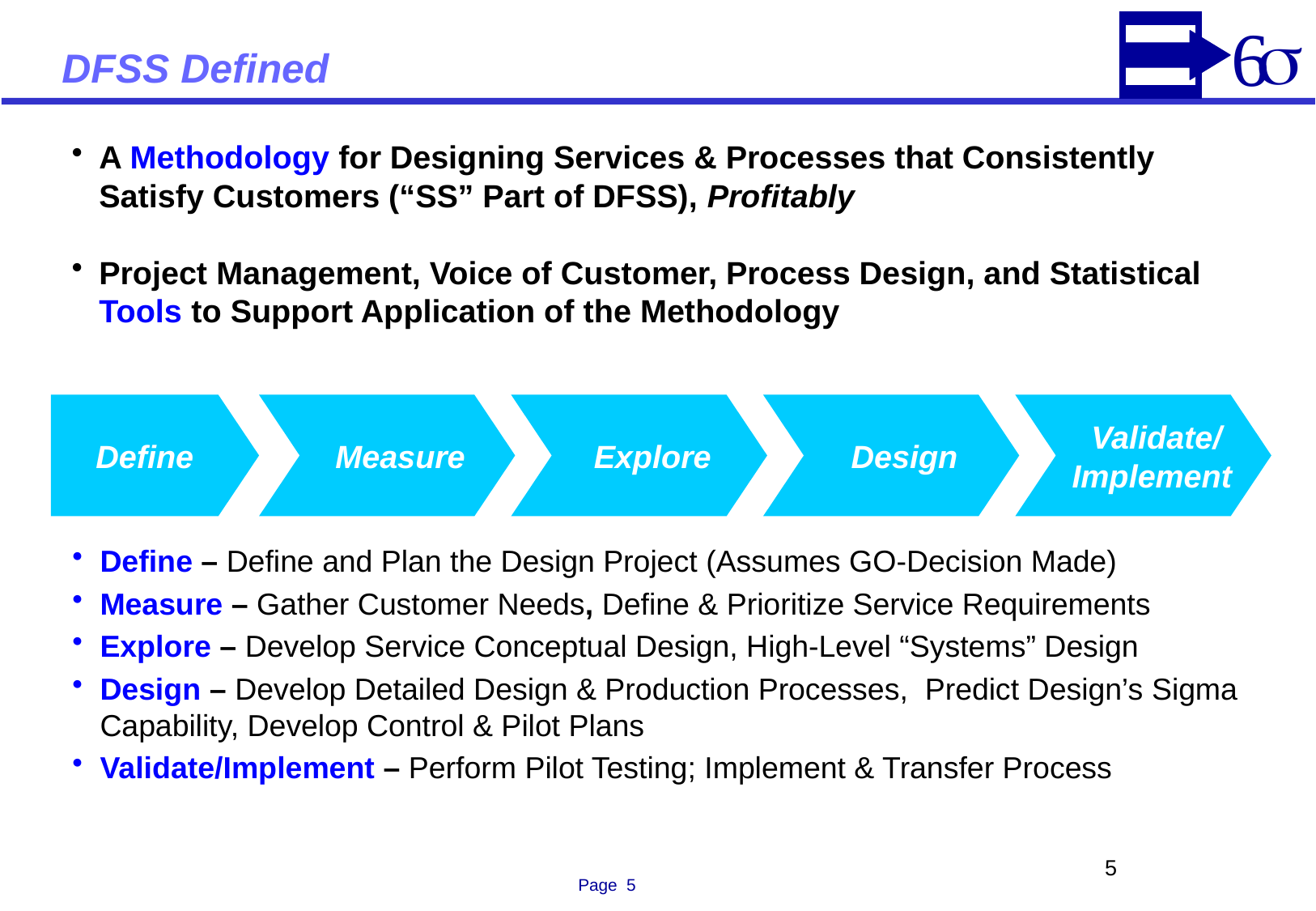

# DFSS Defined
A Methodology for Designing Services & Processes that Consistently Satisfy Customers (“SS” Part of DFSS), Profitably

Project Management, Voice of Customer, Process Design, and Statistical Tools to Support Application of the Methodology
Define
   Measure
   Explore
   Design
   Validate/
  Implement
Define – Define and Plan the Design Project (Assumes GO-Decision Made)
Measure – Gather Customer Needs, Define & Prioritize Service Requirements
Explore – Develop Service Conceptual Design, High-Level “Systems” Design
Design – Develop Detailed Design & Production Processes,  Predict Design’s Sigma Capability, Develop Control & Pilot Plans
Validate/Implement – Perform Pilot Testing; Implement & Transfer Process